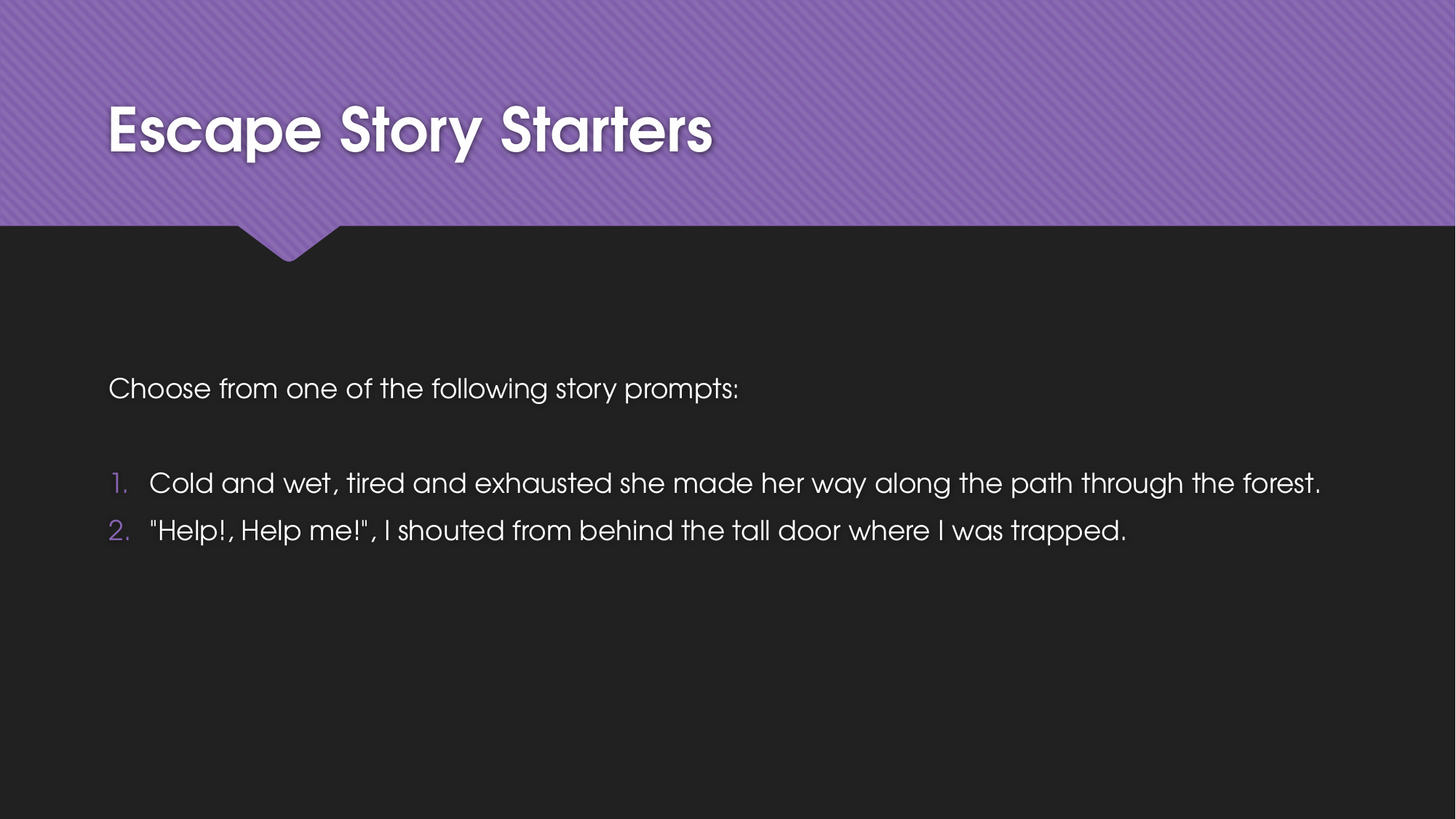

# Escape Story Starters
Choose from one of the following story prompts:

Cold and wet, tired and exhausted she made her way along the path through the forest.
"Help!, Help me!", I shouted from behind the tall door where I was trapped.